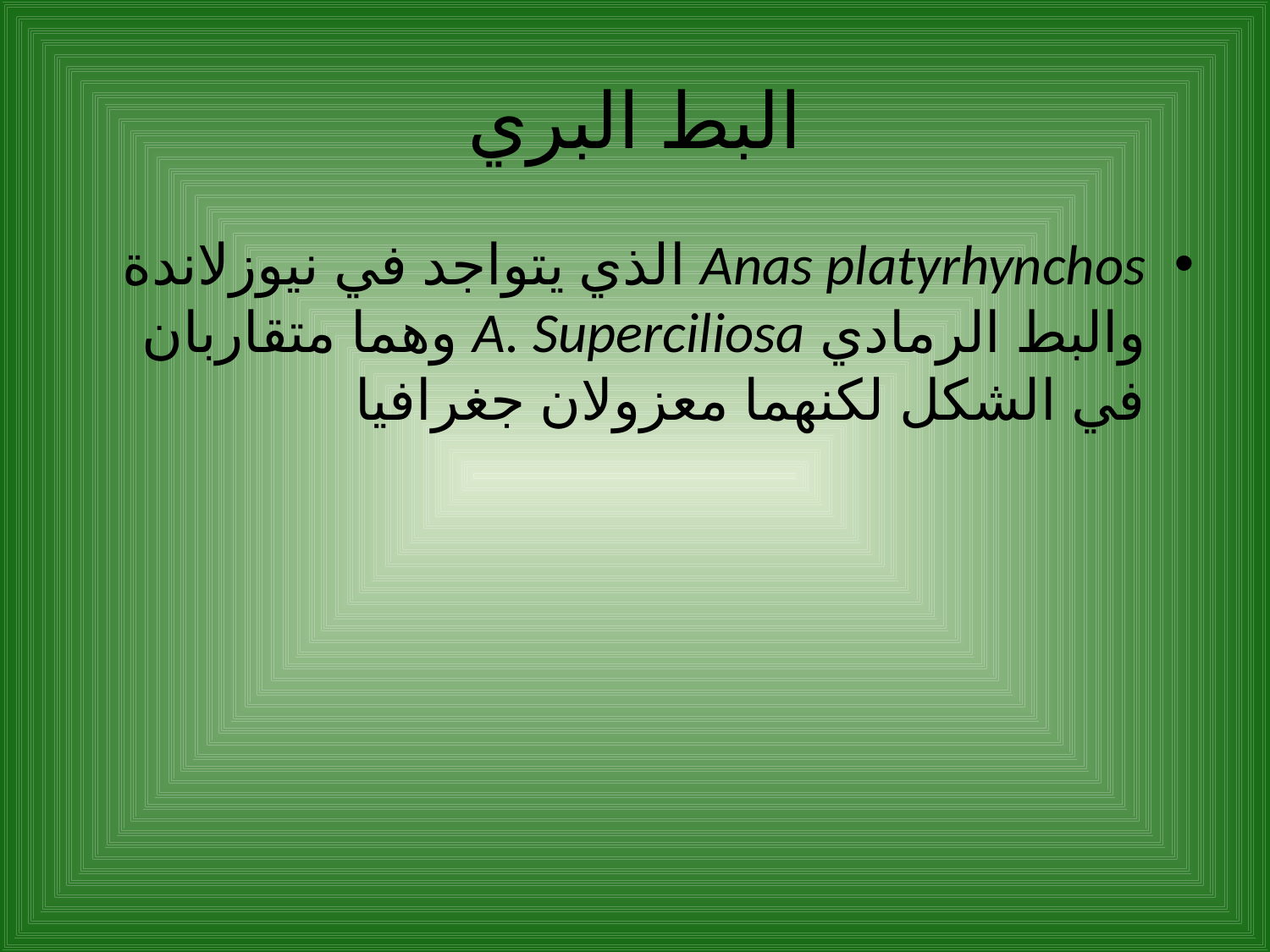

# البط البري
Anas platyrhynchos الذي يتواجد في نيوزلاندة والبط الرمادي A. Superciliosa وهما متقاربان في الشكل لكنهما معزولان جغرافيا